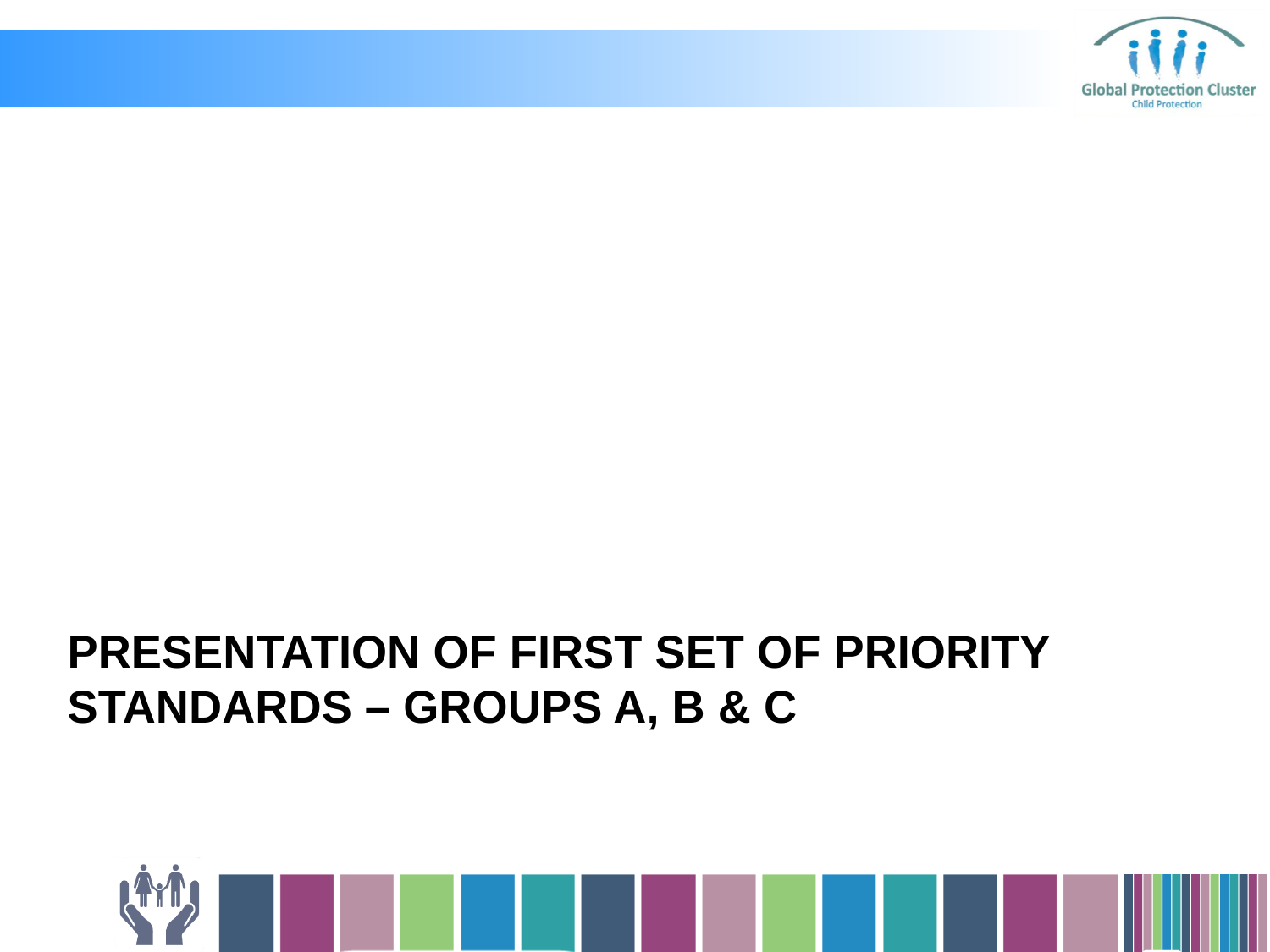

PRESENTATION OF FIRST SET OF PRIORITY STANDARDS – GROUPS A, B & C